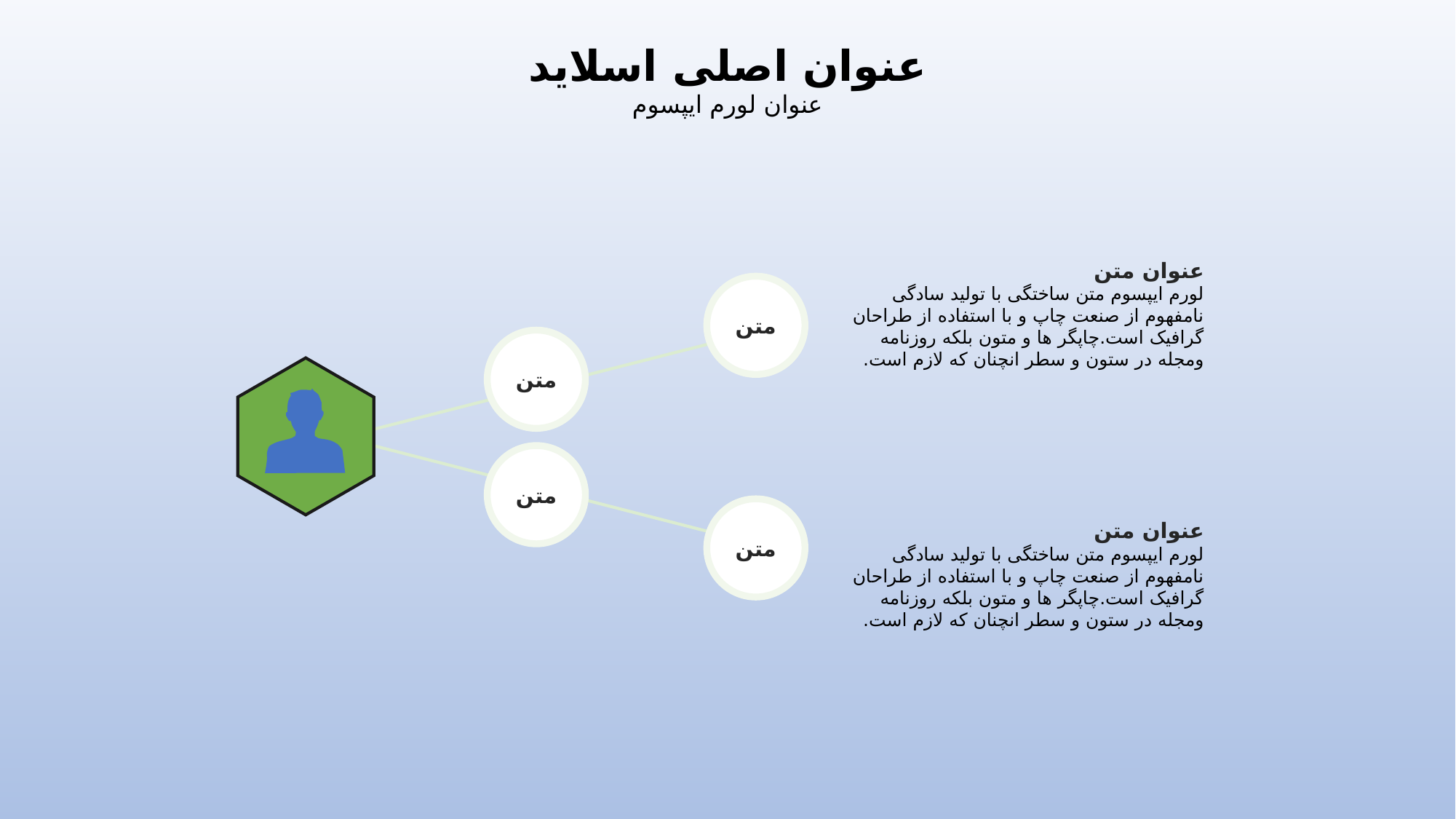

عنوان اصلی اسلاید
عنوان لورم ایپسوم
عنوان متن
لورم ایپسوم متن ساختگی با تولید سادگی نامفهوم از صنعت چاپ و با استفاده از طراحان گرافیک است.چاپگر ها و متون بلکه روزنامه ومجله در ستون و سطر انچنان که لازم است.
متن
متن

متن
عنوان متن
لورم ایپسوم متن ساختگی با تولید سادگی نامفهوم از صنعت چاپ و با استفاده از طراحان گرافیک است.چاپگر ها و متون بلکه روزنامه ومجله در ستون و سطر انچنان که لازم است.
متن